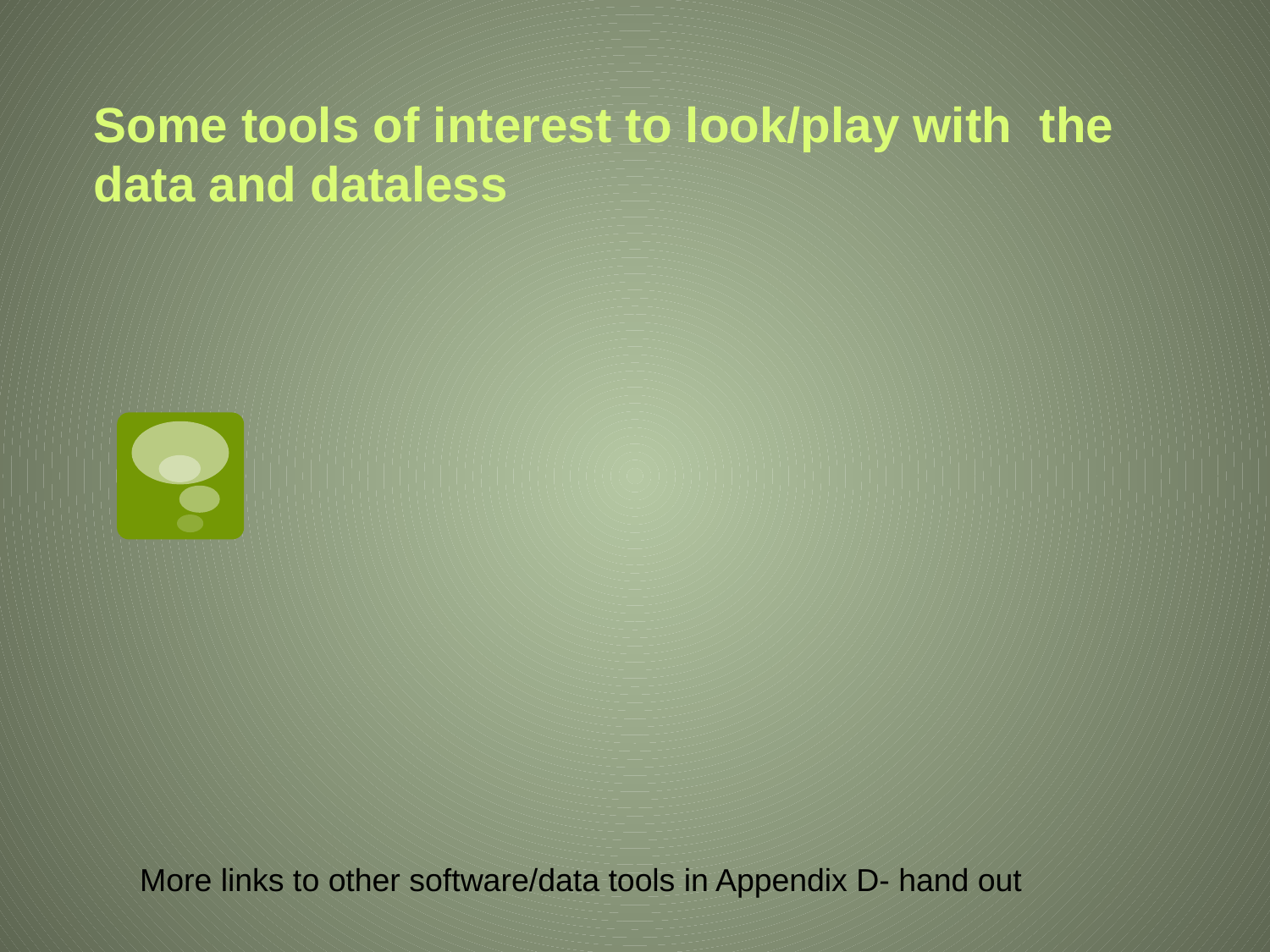

# Some tools of interest to look/play with  the data and dataless

More links to other software/data tools in Appendix D- hand out